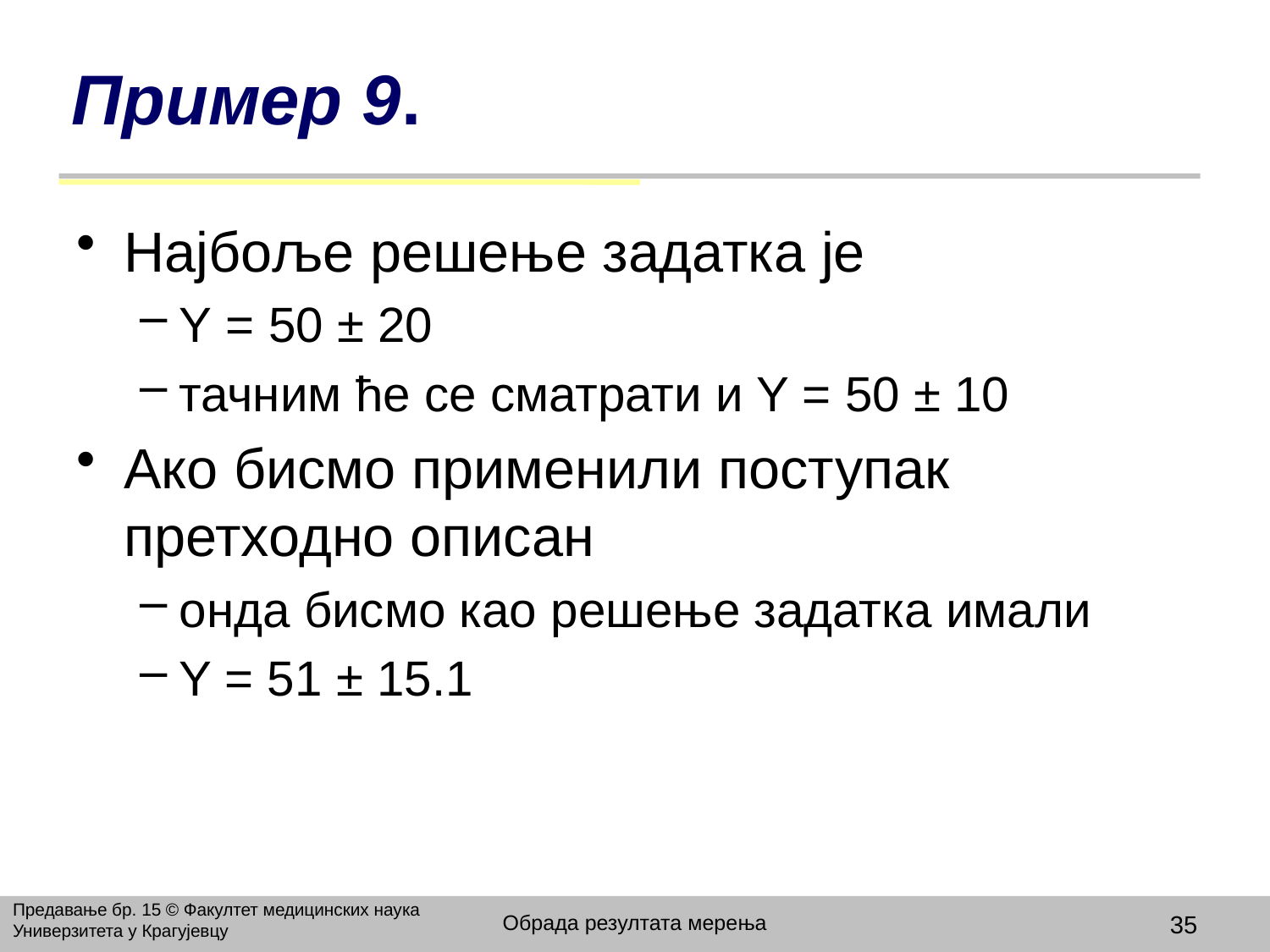

# Пример 9.
Најбоље решење задатка је
Y = 50 ± 20
тачним ће се сматрати и Y = 50 ± 10
Ако бисмо применили поступак претходно описан
онда бисмо као решење задатка имали
Y = 51 ± 15.1

Предавање бр. 15 © Факултет медицинских наука Универзитета у Крагујевцу
Обрада резултата мерења
35